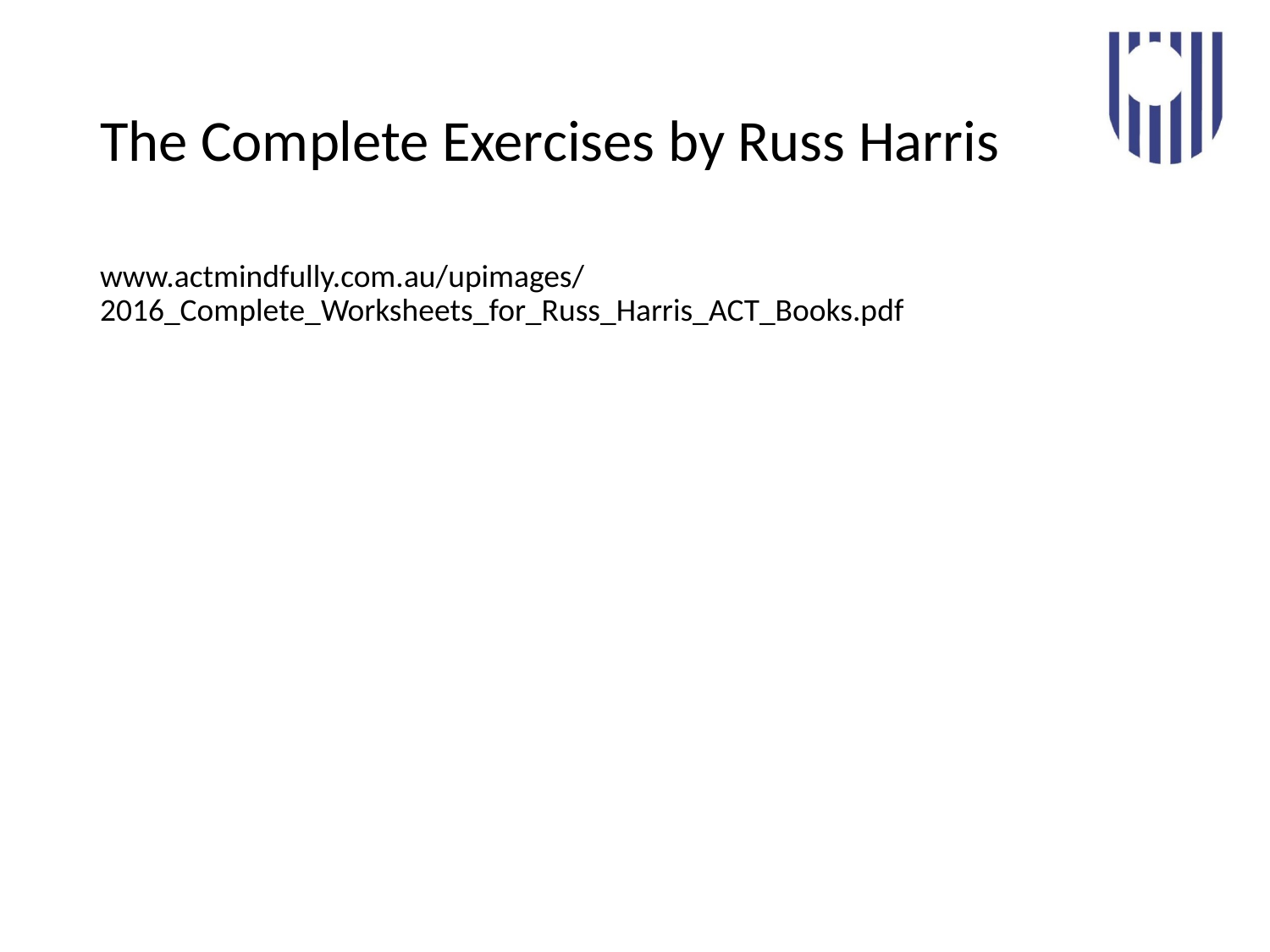

# The Complete Exercises by Russ Harris
www.actmindfully.com.au/upimages/2016_Complete_Worksheets_for_Russ_Harris_ACT_Books.pdf